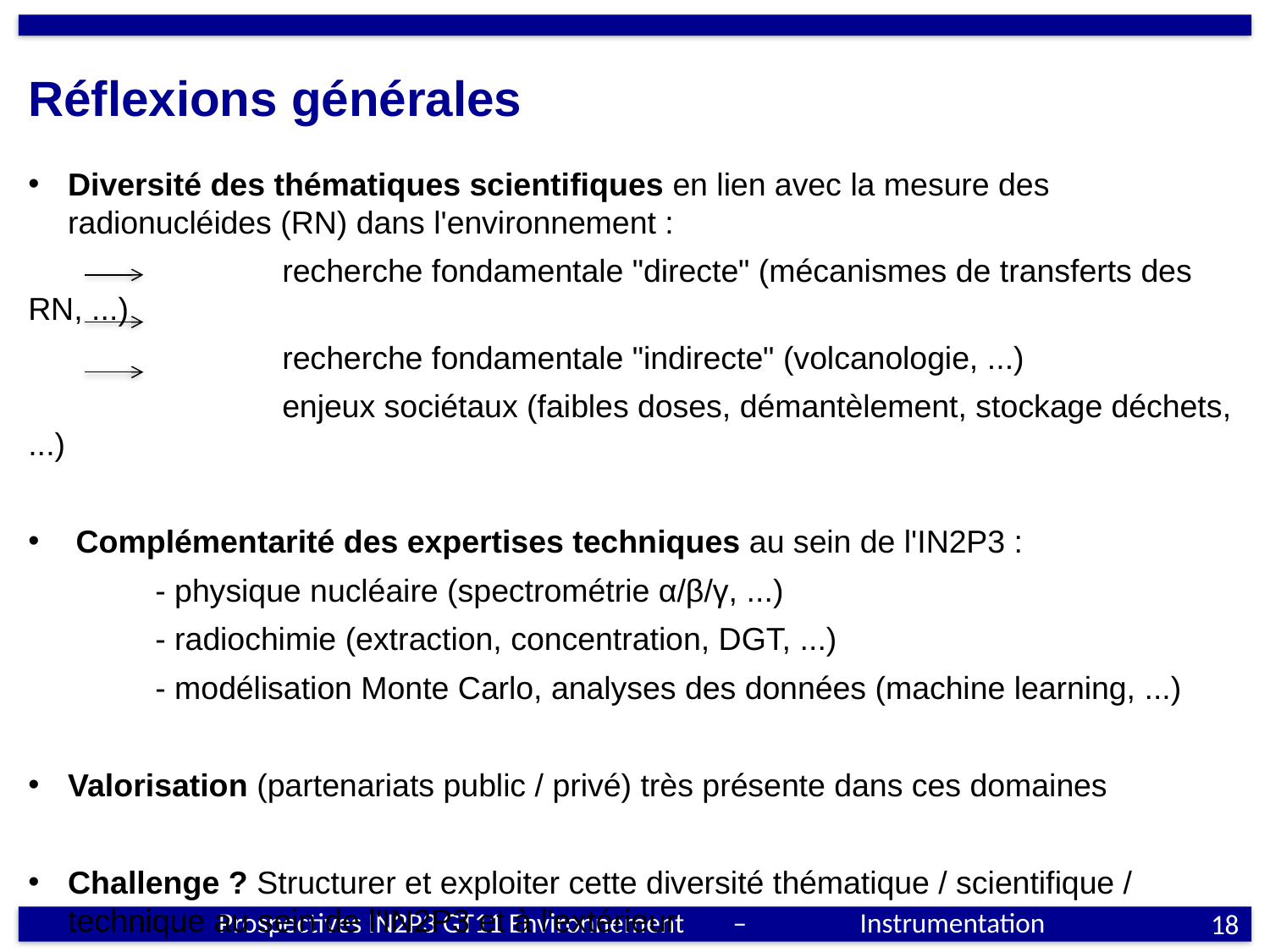

Réflexions générales
Diversité des thématiques scientifiques en lien avec la mesure des radionucléides (RN) dans l'environnement :
		recherche fondamentale "directe" (mécanismes de transferts des RN, ...)
		recherche fondamentale "indirecte" (volcanologie, ...)
		enjeux sociétaux (faibles doses, démantèlement, stockage déchets, ...)

Complémentarité des expertises techniques au sein de l'IN2P3 :
	- physique nucléaire (spectrométrie α/β/γ, ...)
	- radiochimie (extraction, concentration, DGT, ...)
	- modélisation Monte Carlo, analyses des données (machine learning, ...)

Valorisation (partenariats public / privé) très présente dans ces domaines

Challenge ? Structurer et exploiter cette diversité thématique / scientifique / technique au sein de l'IN2P3 et à l'extérieur
Prospectives IN2P3 GT11 Environnement	 –	 Instrumentation
18